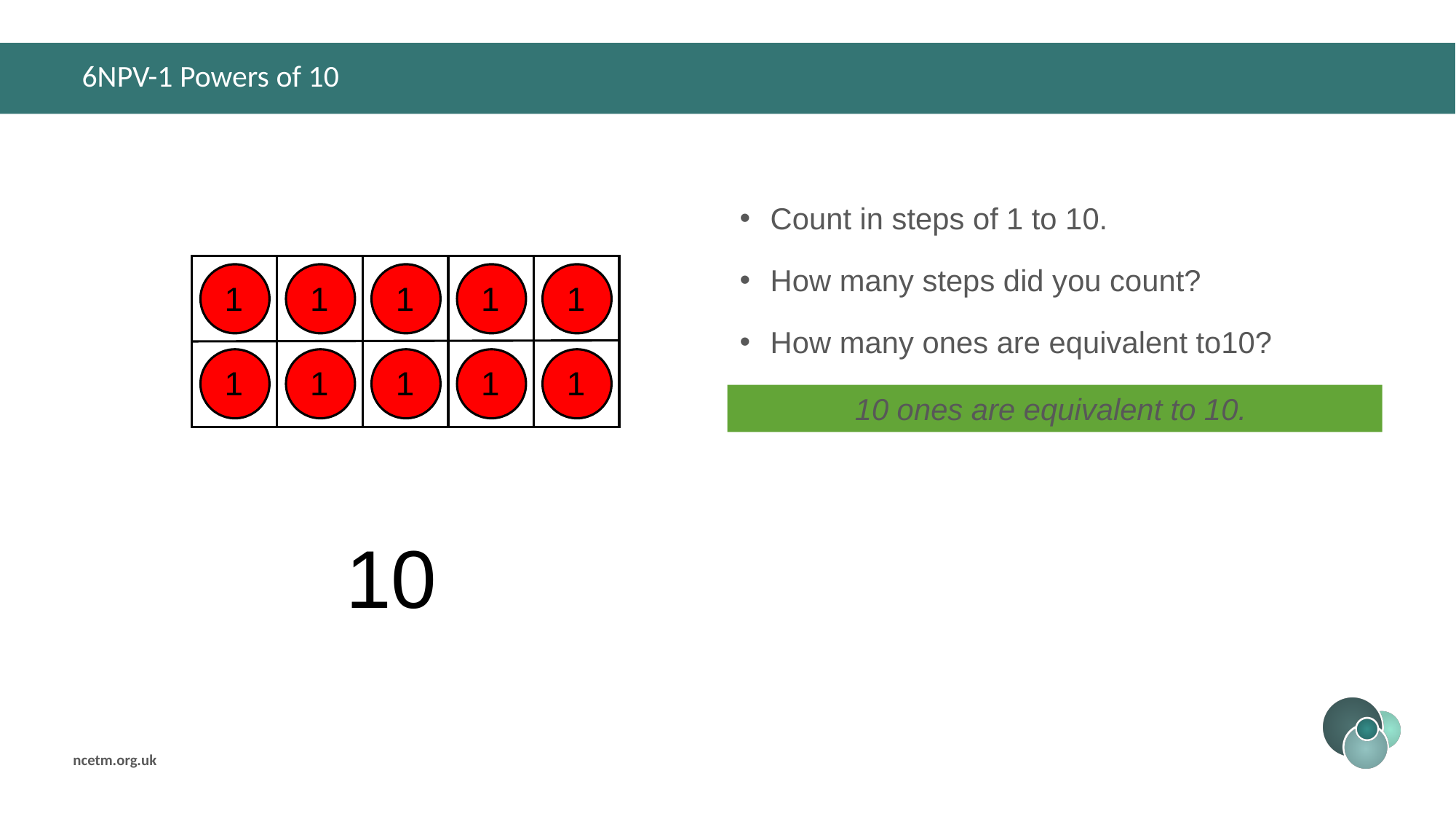

# 6NPV-1 Powers of 10

Count in steps of 1 to 10.
How many steps did you count?
How many ones are equivalent to10?

1

1

1

1

1

1

1

1

1

1
10 ones are equivalent to 10.
10